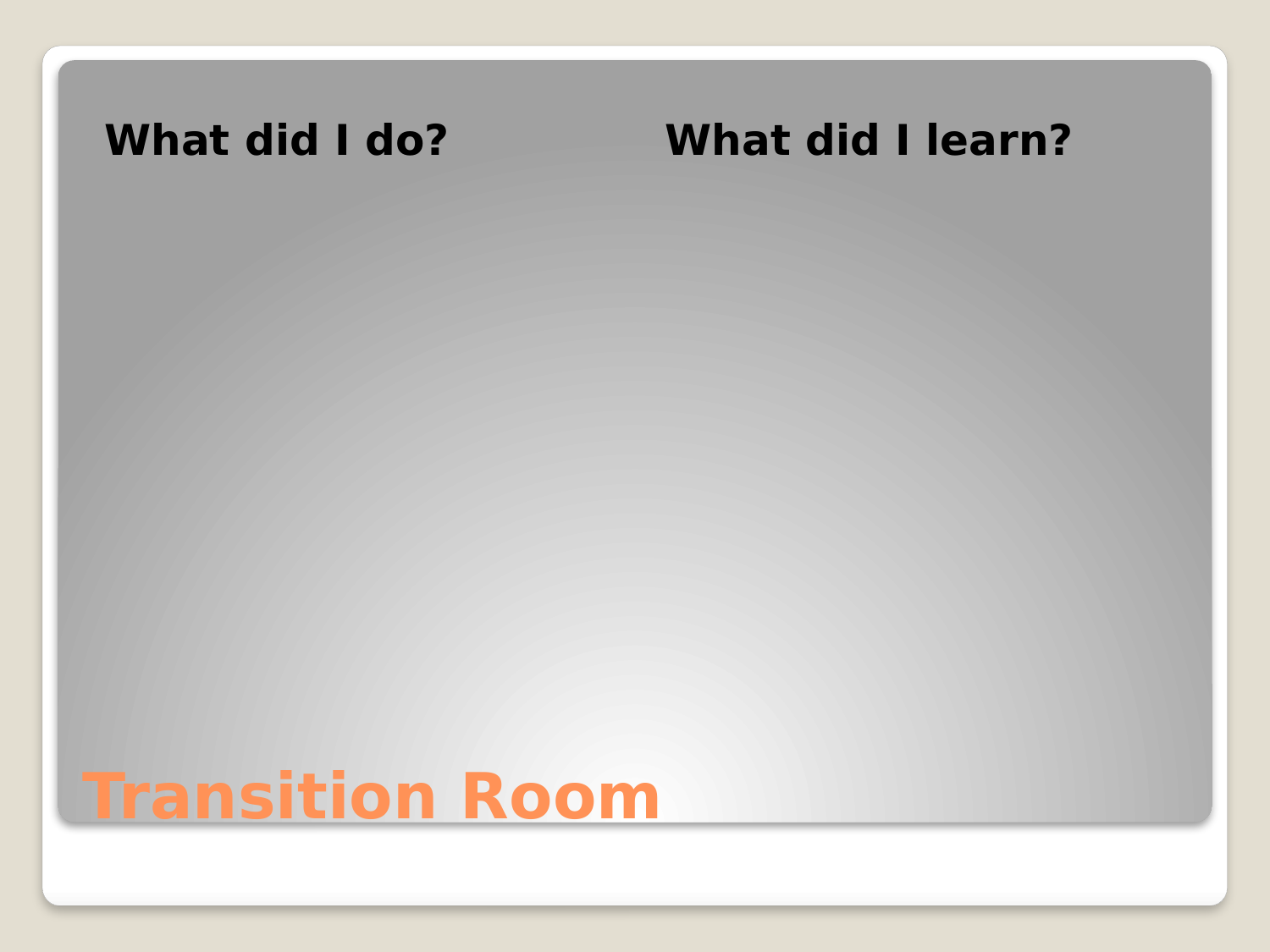

What did I do?
What did I learn?

# Transition Room